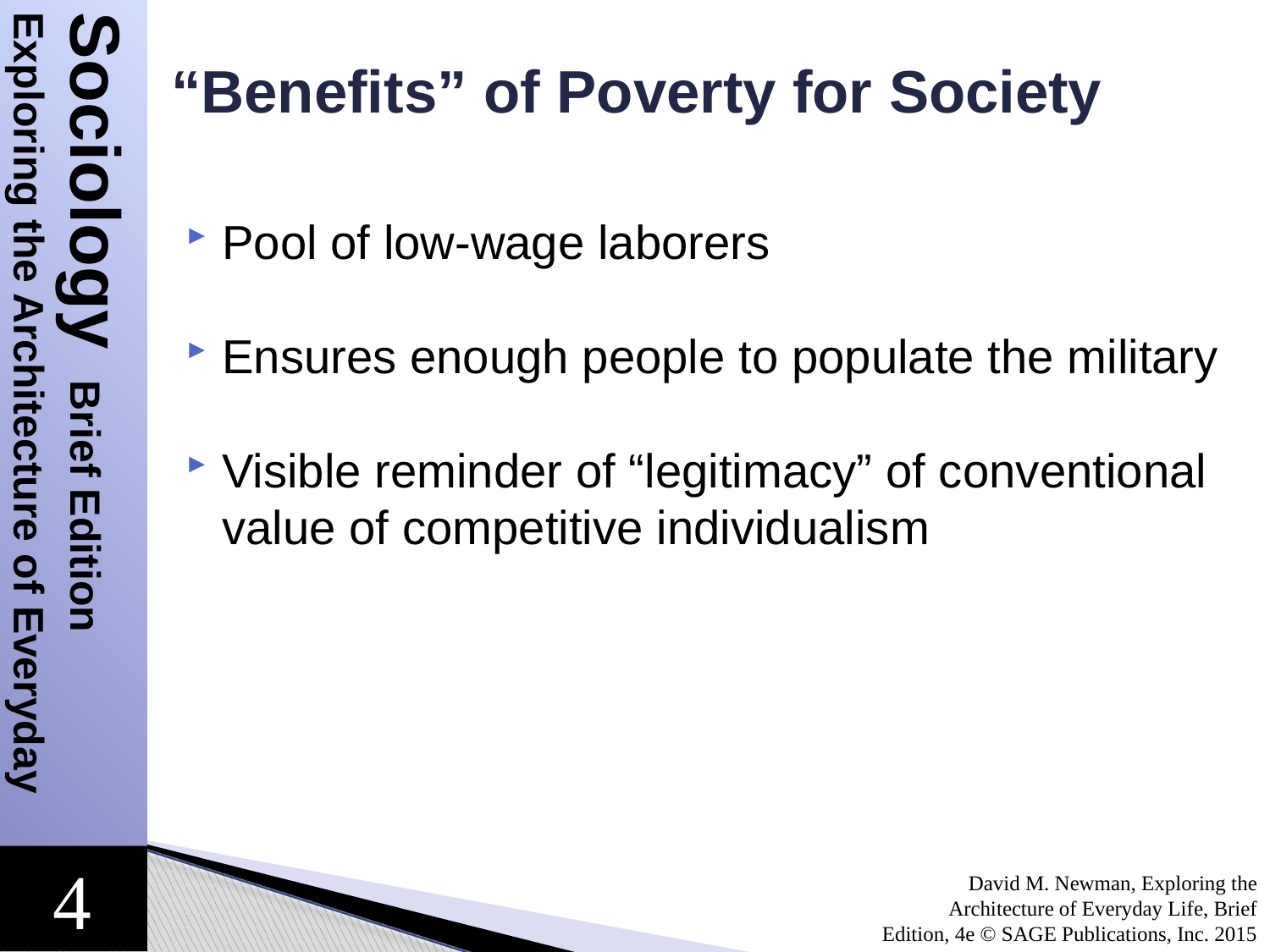

“Benefits” of Poverty for Society

Pool of low-wage laborers

Ensures enough people to populate the military

Visible reminder of “legitimacy” of conventional value of competitive individualism
David M. Newman, Exploring the Architecture of Everyday Life, Brief Edition, 4e © SAGE Publications, Inc. 2015